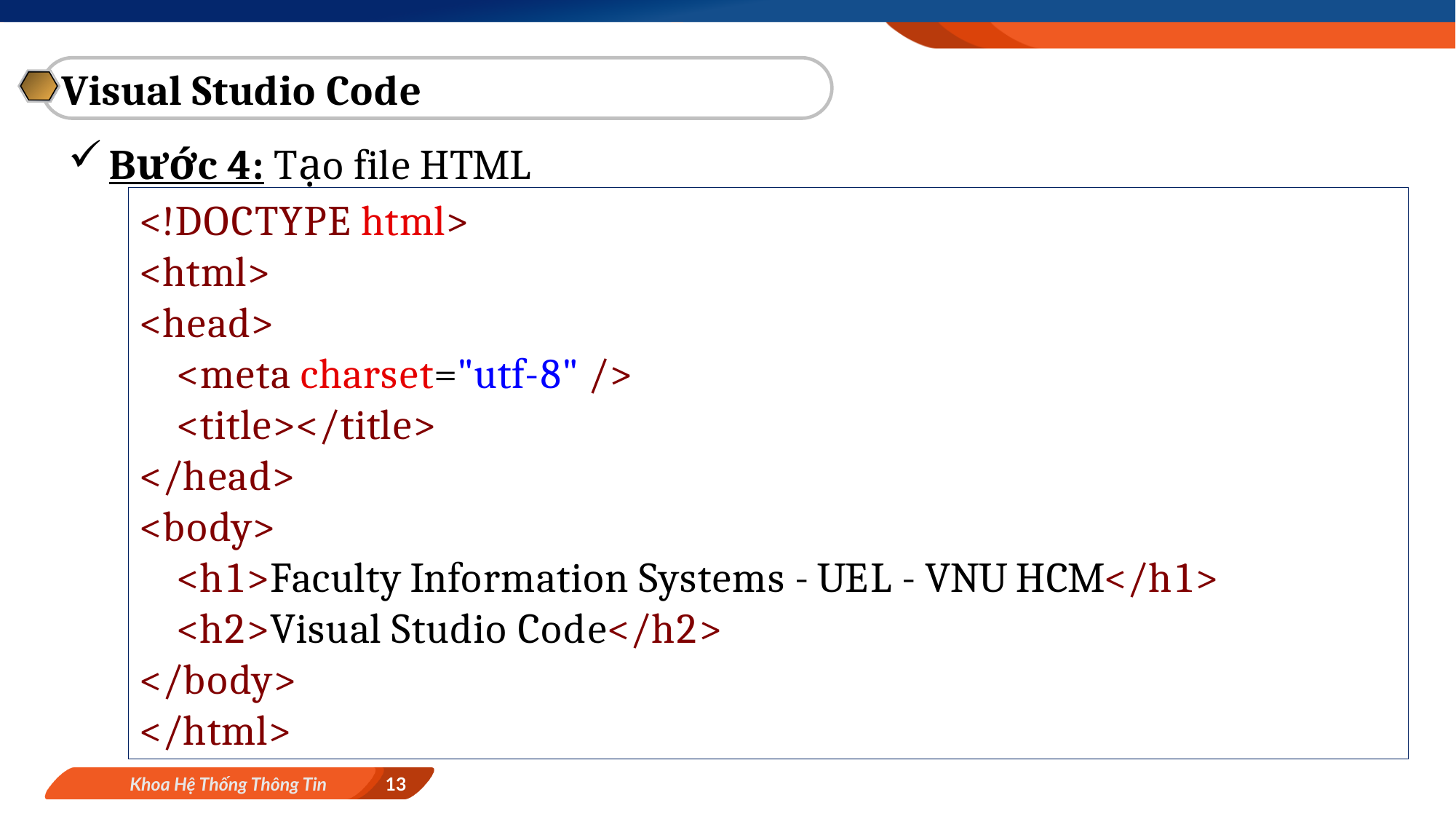

Visual Studio Code

Bước 4: Tạo file HTML
<!DOCTYPE html>
<html>
<head>
    <meta charset="utf-8" />
    <title></title>
</head>
<body>
    <h1>Faculty Information Systems - UEL - VNU HCM</h1>
    <h2>Visual Studio Code</h2>
</body>
</html>
13
Khoa Hệ Thống Thông Tin